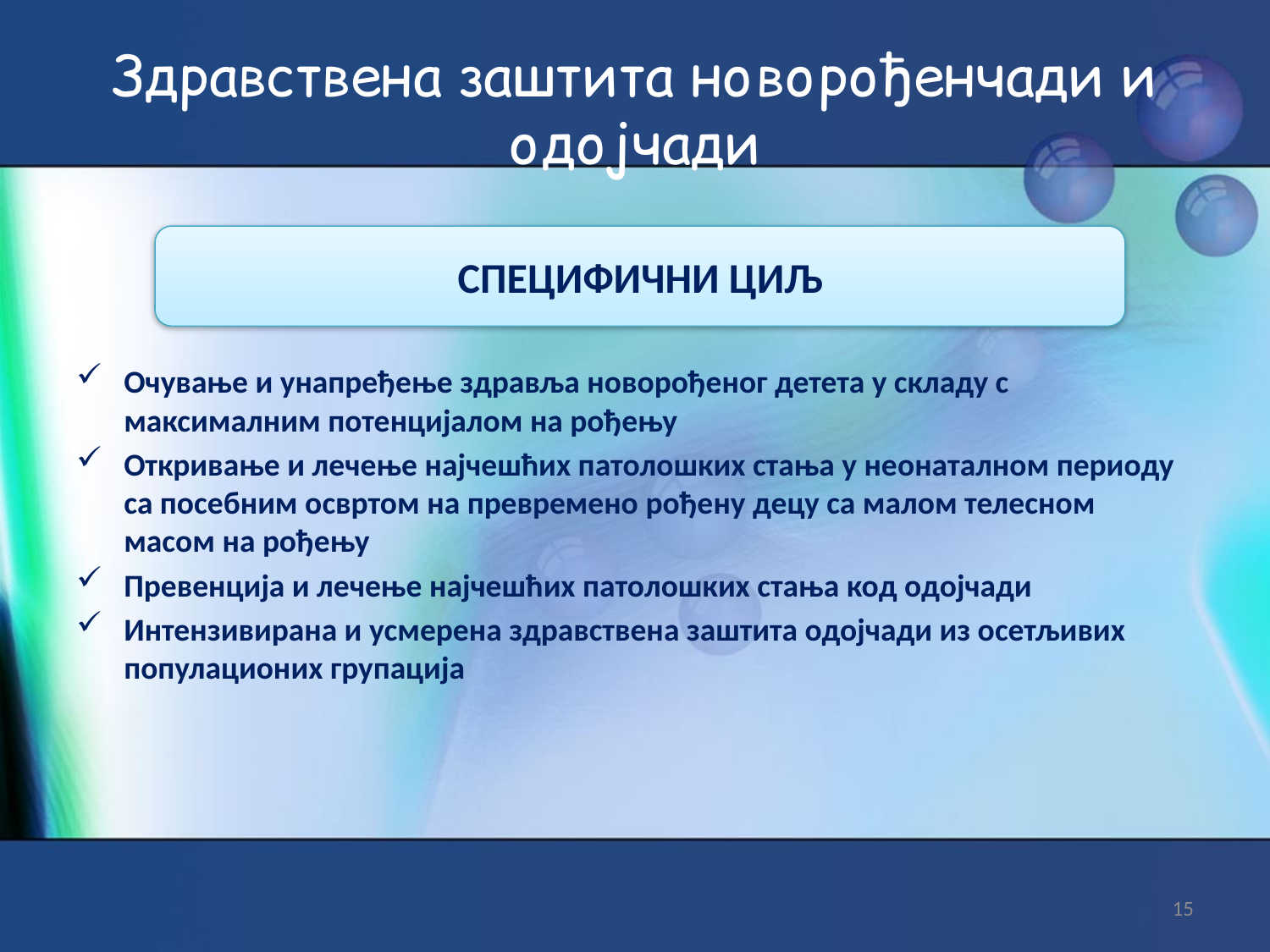

# Здравствена заштита новорођенчади и одојчади

Очување и унапређење здравља новорођеног детета у складу с максималним потенцијалом на рођењу
Откривање и лечење најчешћих патолошких стања у неонаталном периоду са посебним освртом на превремено рођену децу са малом телесном масом на рођењу
Превенција и лечење најчешћих патолошких стања код одојчади
Интензивирана и усмерена здравствена заштита одојчади из осетљивих популационих групација
СПЕЦИФИЧНИ ЦИЉ
15